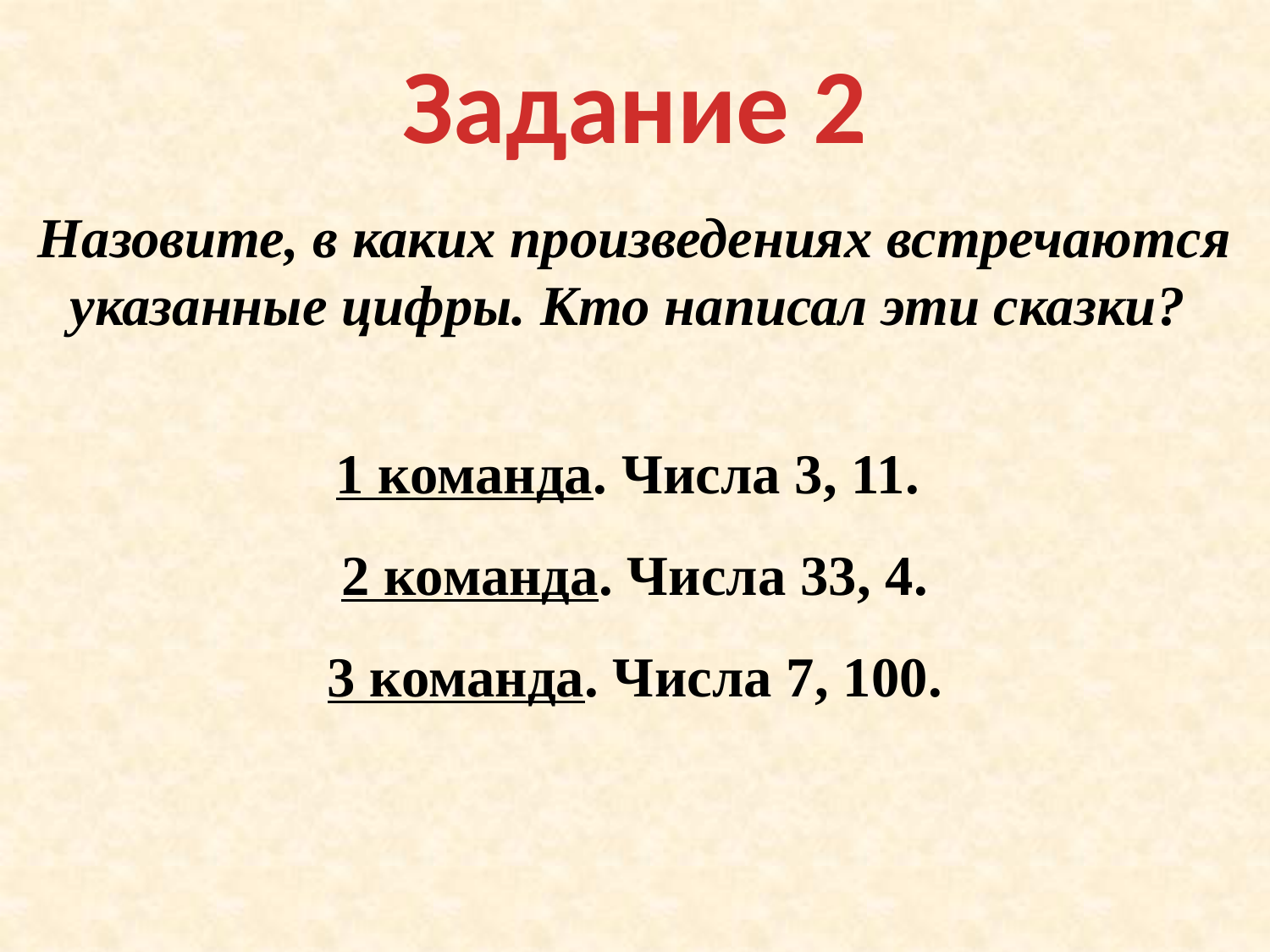

Задание 2
Назовите, в каких произведениях встречаются указанные цифры. Кто написал эти сказки?

1 команда. Числа 3, 11.
2 команда. Числа 33, 4.
3 команда. Числа 7, 100.